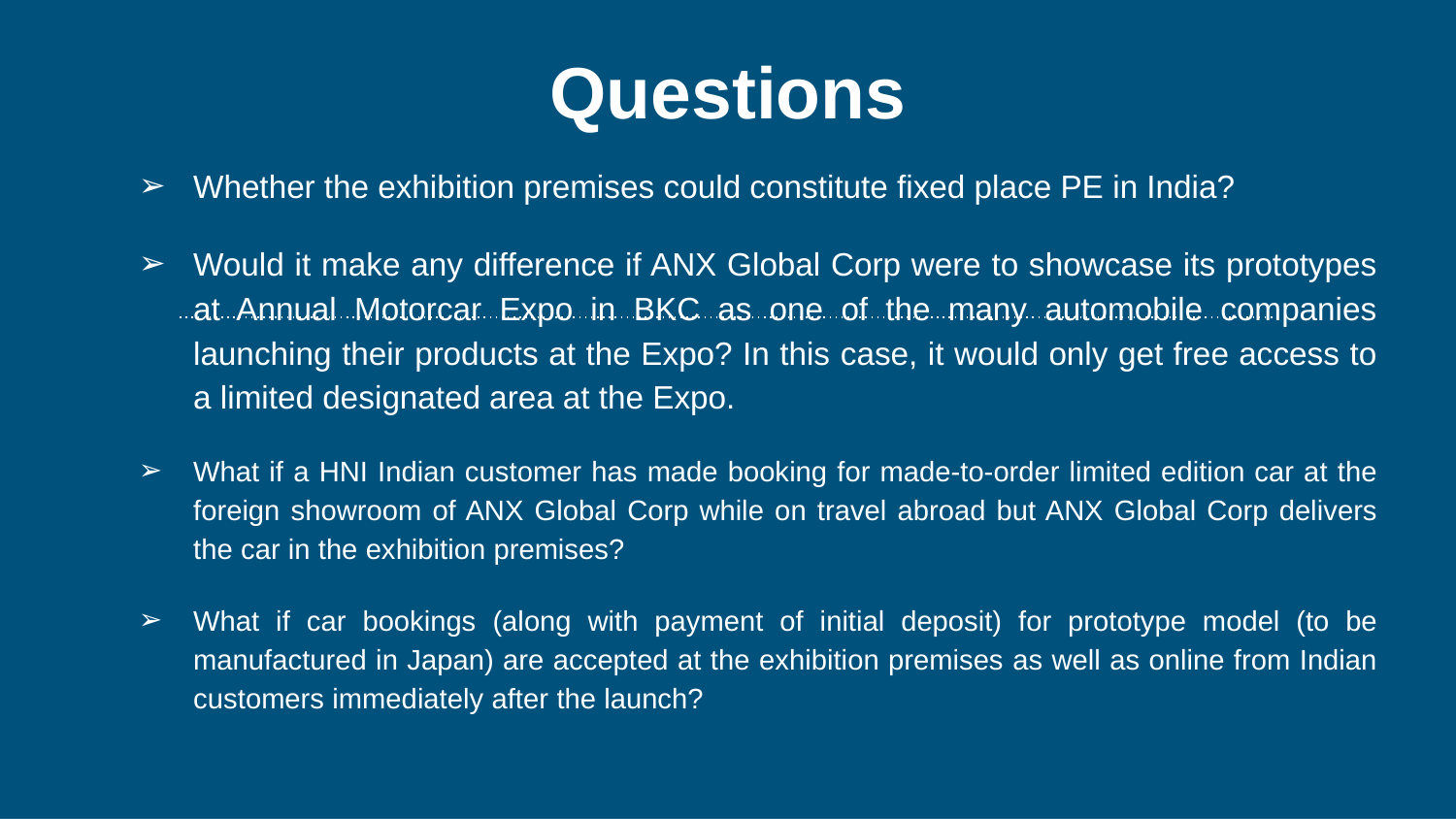

# Questions
Whether the exhibition premises could constitute fixed place PE in India?
Would it make any difference if ANX Global Corp were to showcase its prototypes at Annual Motorcar Expo in BKC as one of the many automobile companies launching their products at the Expo? In this case, it would only get free access to a limited designated area at the Expo.
What if a HNI Indian customer has made booking for made-to-order limited edition car at the foreign showroom of ANX Global Corp while on travel abroad but ANX Global Corp delivers the car in the exhibition premises?
What if car bookings (along with payment of initial deposit) for prototype model (to be manufactured in Japan) are accepted at the exhibition premises as well as online from Indian customers immediately after the launch?

25